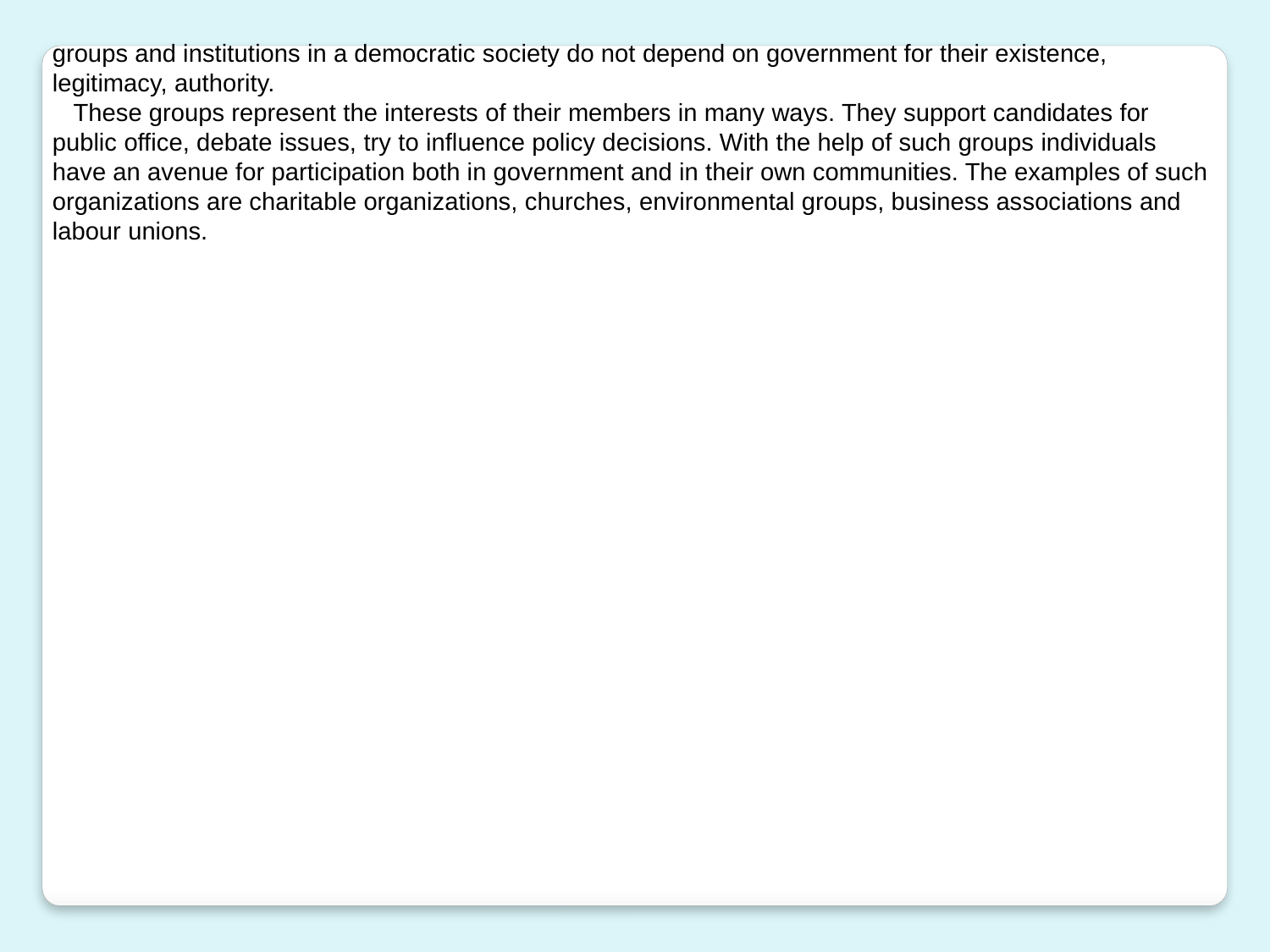

groups and institutions in a democratic society do not depend on government for their existence, legitimacy, authority.
   These groups represent the interests of their members in many ways. They support candidates for public office, debate issues, try to influence policy decisions. With the help of such groups individuals have an avenue for participation both in government and in their own communities. The examples of such organizations are charitable organizations, churches, environmental groups, business associations and labour unions.